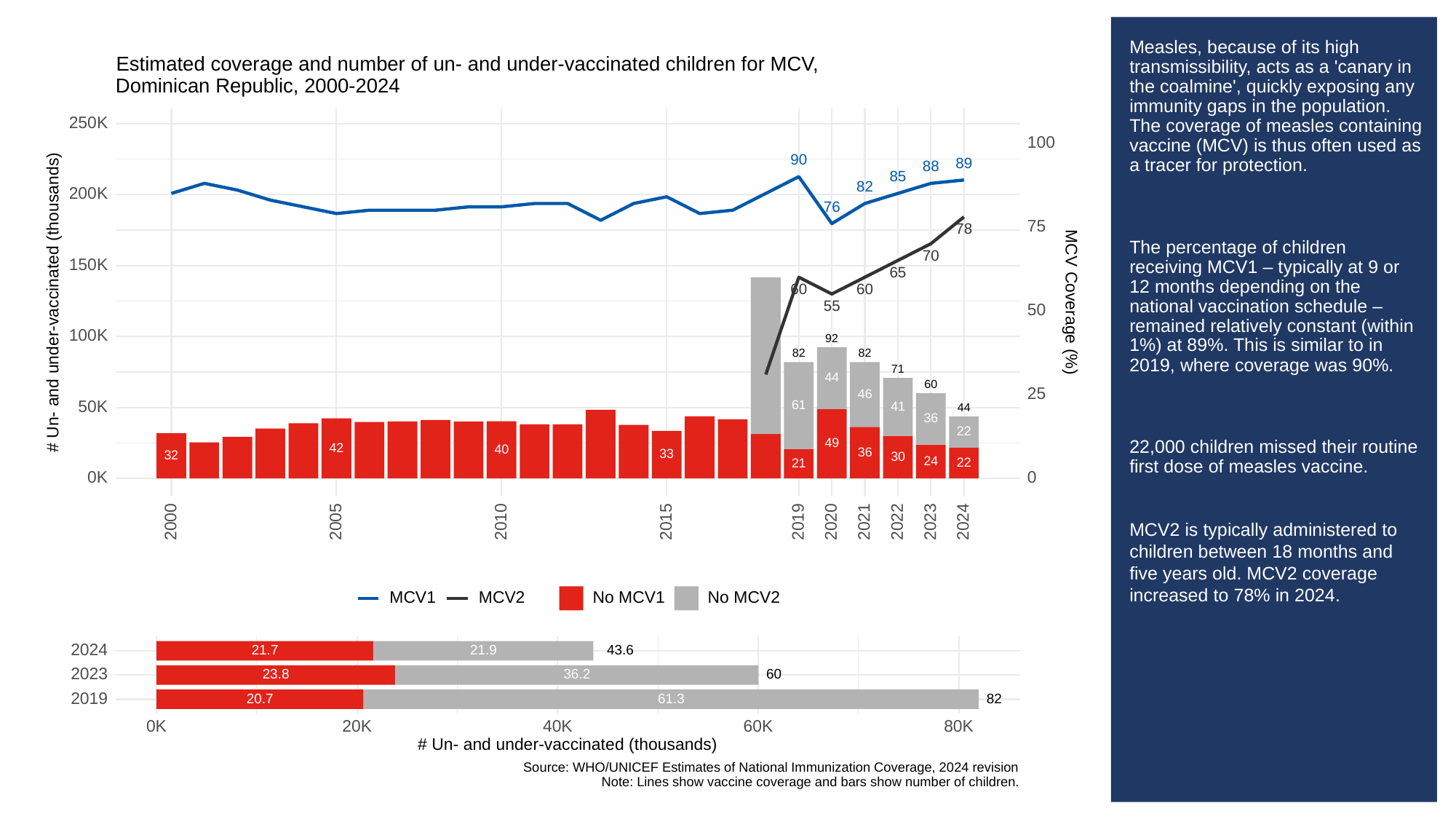

# Measles, because of its high transmissibility, acts as a 'canary in the coalmine', quickly exposing any immunity gaps in the population. The coverage of measles containing vaccine (MCV) is thus often used as a tracer for protection.

The percentage of children receiving MCV1 – typically at 9 or 12 months depending on the national vaccination schedule – remained relatively constant (within 1%) at 89%. This is similar to in 2019, where coverage was 90%.

22,000 children missed their routine first dose of measles vaccine.

MCV2 is typically administered to children between 18 months and five years old. MCV2 coverage increased to 78% in 2024.

Estimated coverage and number of un- and under-vaccinated children for MCV,
Dominican Republic, 2000-2024

250K

100
90
89

88
85

82
200K

76

75
78

70
150K

65

60
60
# Un- and under-vaccinated (thousands)
MCV Coverage (%)

55
50
100K
92

82
82

71

44

60
25
46

61
50K
41
44

36

22

49

42

40

36

33
32
30
24
22
21
0K
0

2023
2000
2005
2010
2015
2019
2020
2021
2022
2024

MCV1
MCV2
No MCV1
No MCV2

2024
43.6
21.9
21.7

2023
23.8
36.2
60

2019
61.3
20.7
82

0K
20K
40K
60K
80K
# Un- and under-vaccinated (thousands)
Source: WHO/UNICEF Estimates of National Immunization Coverage, 2024 revision
Note: Lines show vaccine coverage and bars show number of children.